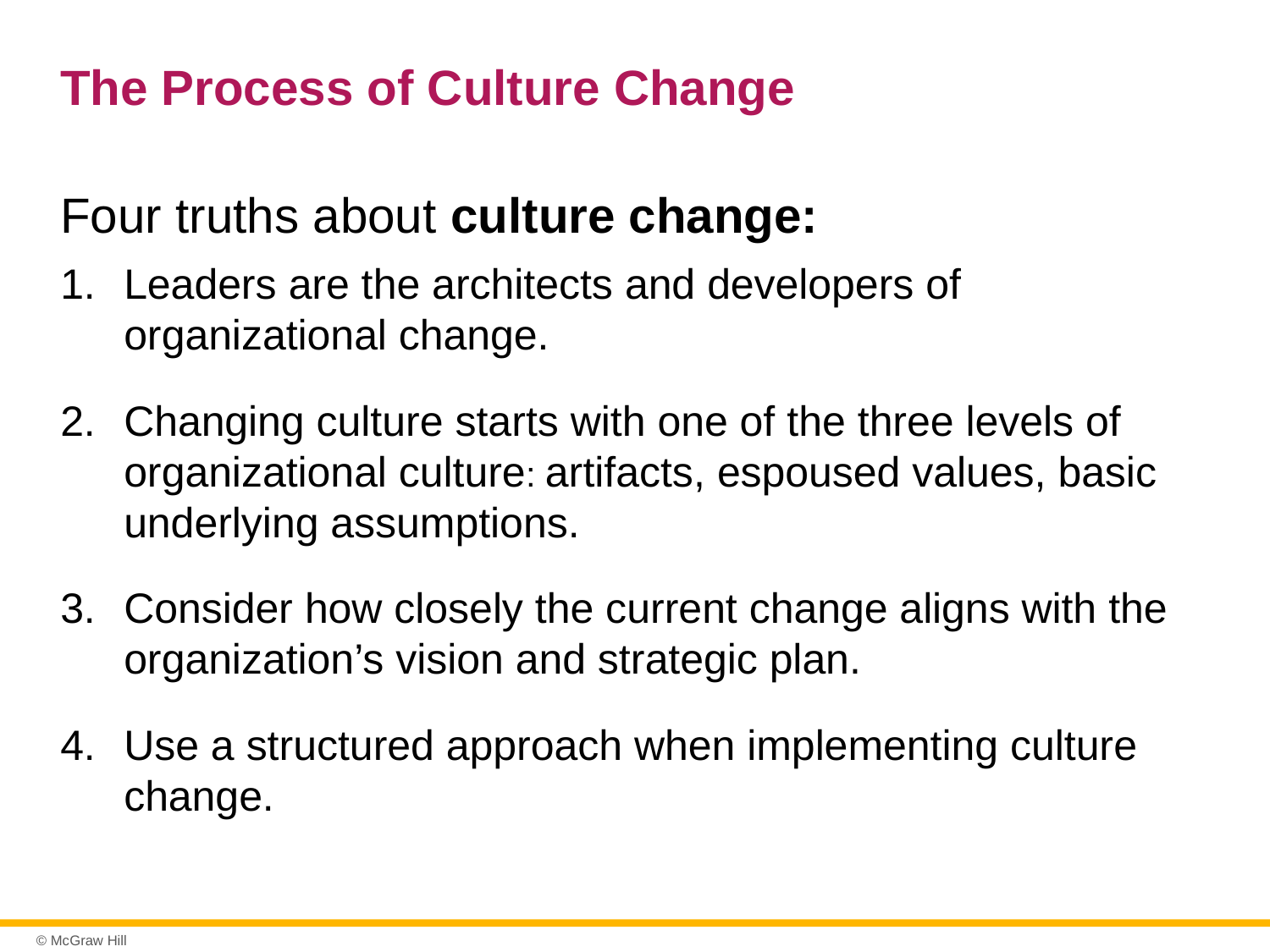

# The Process of Culture Change
Four truths about culture change:
Leaders are the architects and developers of organizational change.
Changing culture starts with one of the three levels of organizational culture: artifacts, espoused values, basic underlying assumptions.
Consider how closely the current change aligns with the organization’s vision and strategic plan.
Use a structured approach when implementing culture change.